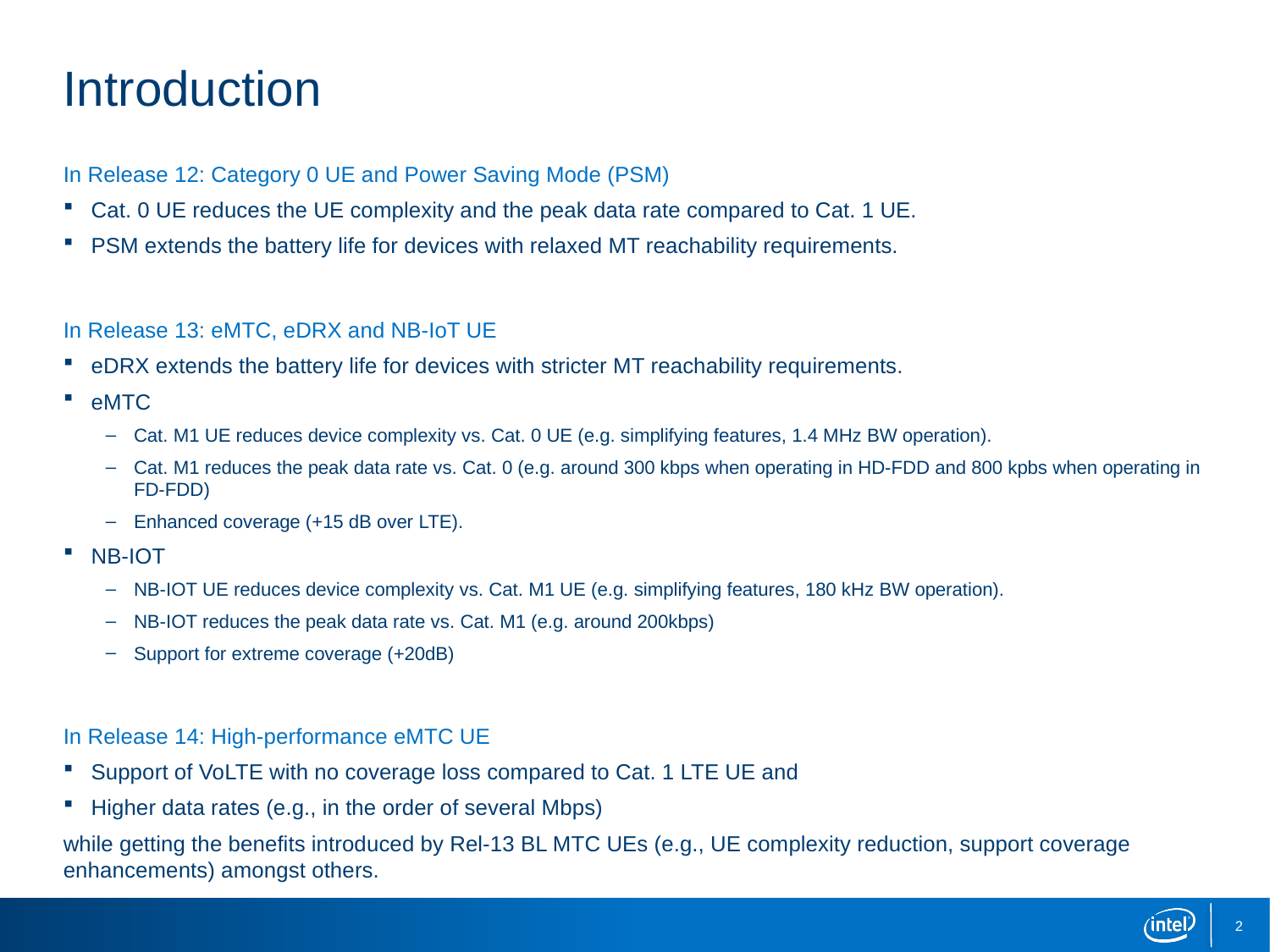

# Introduction
In Release 12: Category 0 UE and Power Saving Mode (PSM)
Cat. 0 UE reduces the UE complexity and the peak data rate compared to Cat. 1 UE.
PSM extends the battery life for devices with relaxed MT reachability requirements.

In Release 13: eMTC, eDRX and NB-IoT UE
eDRX extends the battery life for devices with stricter MT reachability requirements.
eMTC
Cat. M1 UE reduces device complexity vs. Cat. 0 UE (e.g. simplifying features, 1.4 MHz BW operation).
Cat. M1 reduces the peak data rate vs. Cat. 0 (e.g. around 300 kbps when operating in HD-FDD and 800 kpbs when operating in FD-FDD)
Enhanced coverage (+15 dB over LTE).
NB-IOT
NB-IOT UE reduces device complexity vs. Cat. M1 UE (e.g. simplifying features, 180 kHz BW operation).
NB-IOT reduces the peak data rate vs. Cat. M1 (e.g. around 200kbps)
Support for extreme coverage (+20dB)

In Release 14: High-performance eMTC UE
Support of VoLTE with no coverage loss compared to Cat. 1 LTE UE and
Higher data rates (e.g., in the order of several Mbps)
while getting the benefits introduced by Rel-13 BL MTC UEs (e.g., UE complexity reduction, support coverage enhancements) amongst others.
2